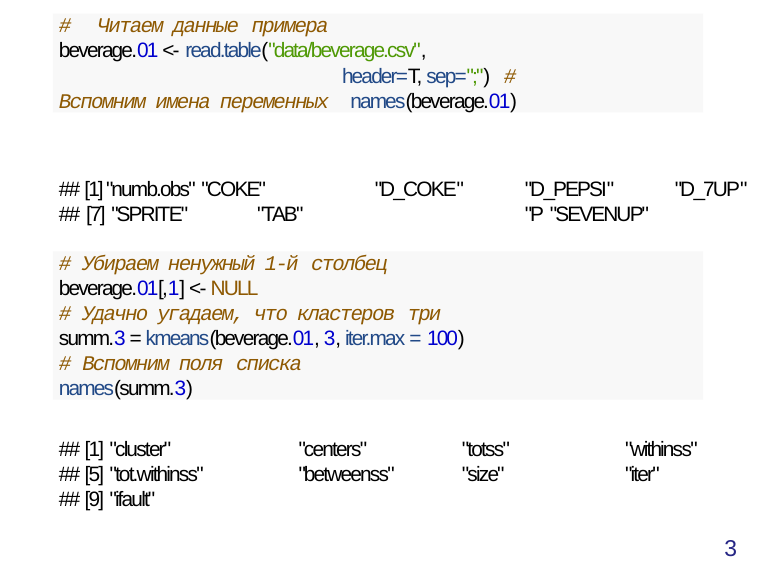

#	Читаем данные примера
beverage.01 <- read.table("data/beverage.csv",
header=T, sep=";")   # Вспомним имена переменных  names(beverage.01)
## [1] "numb.obs" "COKE"
## [7] "SPRITE"	"TAB"
"D_COKE"	"D_PEPSI"	"D_7UP"	"P  "SEVENUP"
# Убираем ненужный 1-й столбец
beverage.01[,1] <- NULL
# Удачно угадаем, что кластеров три
summ.3 = kmeans(beverage.01, 3, iter.max = 100)
# Вспомним поля списка
names(summ.3)
| ## [1] "cluster" ## [5] "tot.withinss" | "centers" "betweenss" | "totss" "size" | "withinss" "iter" |
| --- | --- | --- | --- |
| ## [9] "ifault" |  |  |  |
3